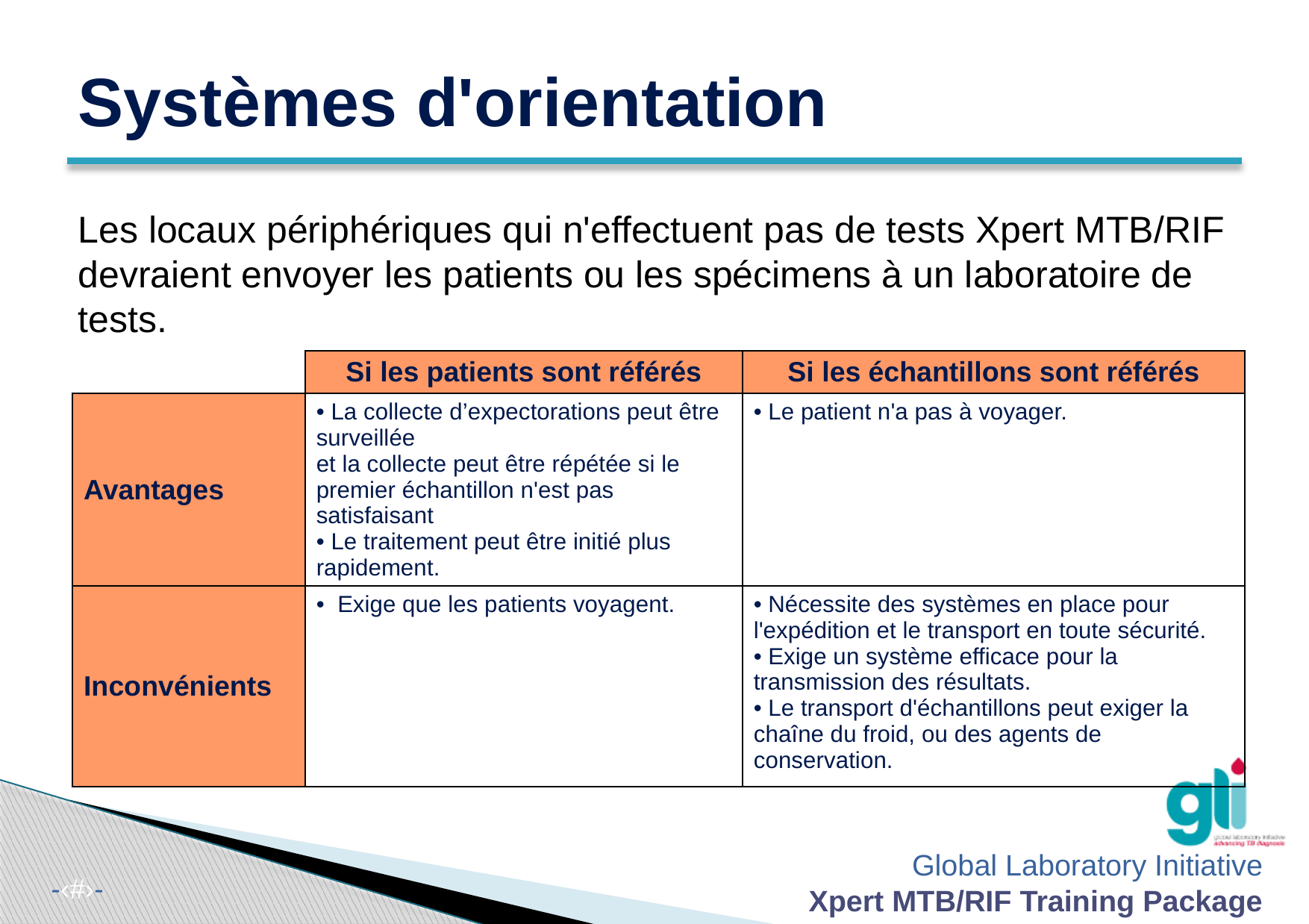

# Systèmes d'orientation
Les locaux périphériques qui n'effectuent pas de tests Xpert MTB/RIF devraient envoyer les patients ou les spécimens à un laboratoire de tests.

|  | Si les patients sont référés | Si les échantillons sont référés |
| --- | --- | --- |
| Avantages | La collecte d’expectorations peut être surveillée et la collecte peut être répétée si le premier échantillon n'est pas satisfaisant Le traitement peut être initié plus rapidement. | Le patient n'a pas à voyager. |
| Inconvénients | Exige que les patients voyagent. | Nécessite des systèmes en place pour l'expédition et le transport en toute sécurité. Exige un système efficace pour la transmission des résultats. Le transport d'échantillons peut exiger la chaîne du froid, ou des agents de conservation. |